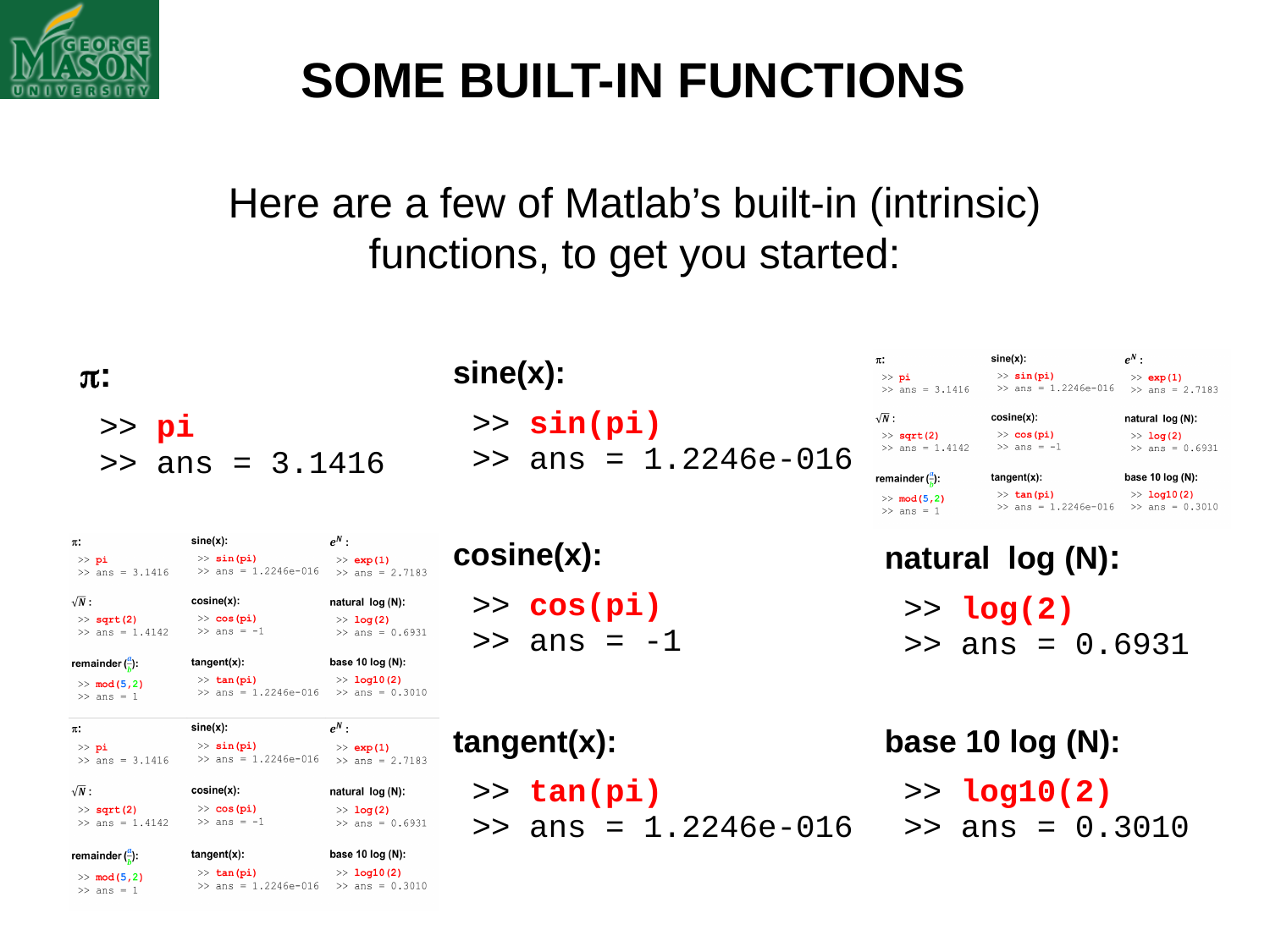

SOME BUILT-IN FUNCTIONS
Here are a few of Matlab’s built-in (intrinsic) functions, to get you started:
| π: >> pi >> ans = 3.1416 | sine(x): >> sin(pi) >> ans = 1.2246e-016 |  |
| --- | --- | --- |
|  | cosine(x): >> cos(pi) >> ans = -1 | natural log (N): >> log(2) >> ans = 0.6931 |
|  | tangent(x): >> tan(pi) >> ans = 1.2246e-016 | base 10 log (N): >> log10(2) >> ans = 0.3010 |